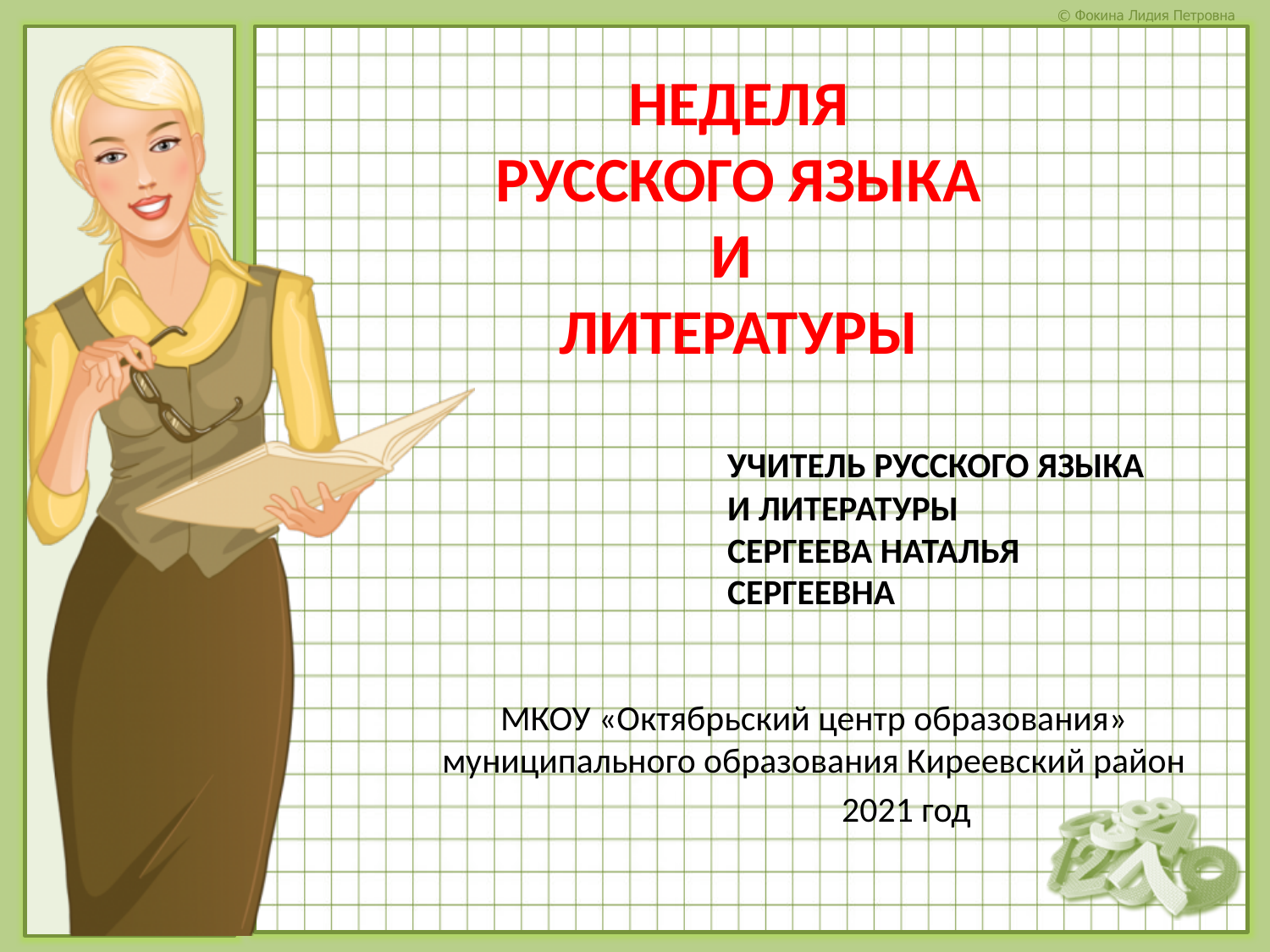

НЕДЕЛЯ
РУССКОГО ЯЗЫКА
И
ЛИТЕРАТУРЫ
# Учитель русского языка и литературы Сергеева Наталья Сергеевна
МКОУ «Октябрьский центр образования» муниципального образования Киреевский район
                       2021 год